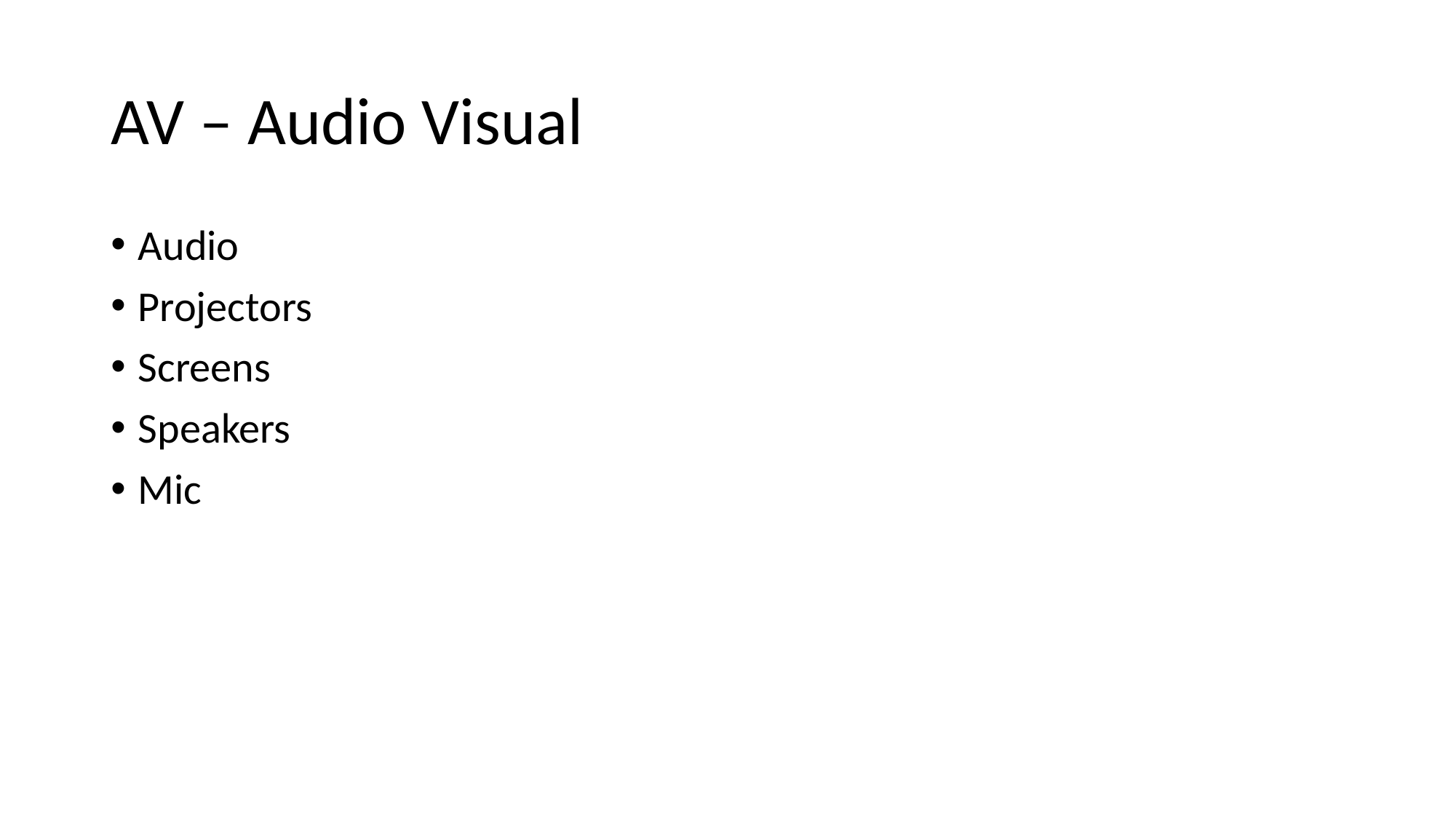

# AV – Audio Visual
Audio
Projectors
Screens
Speakers
Mic